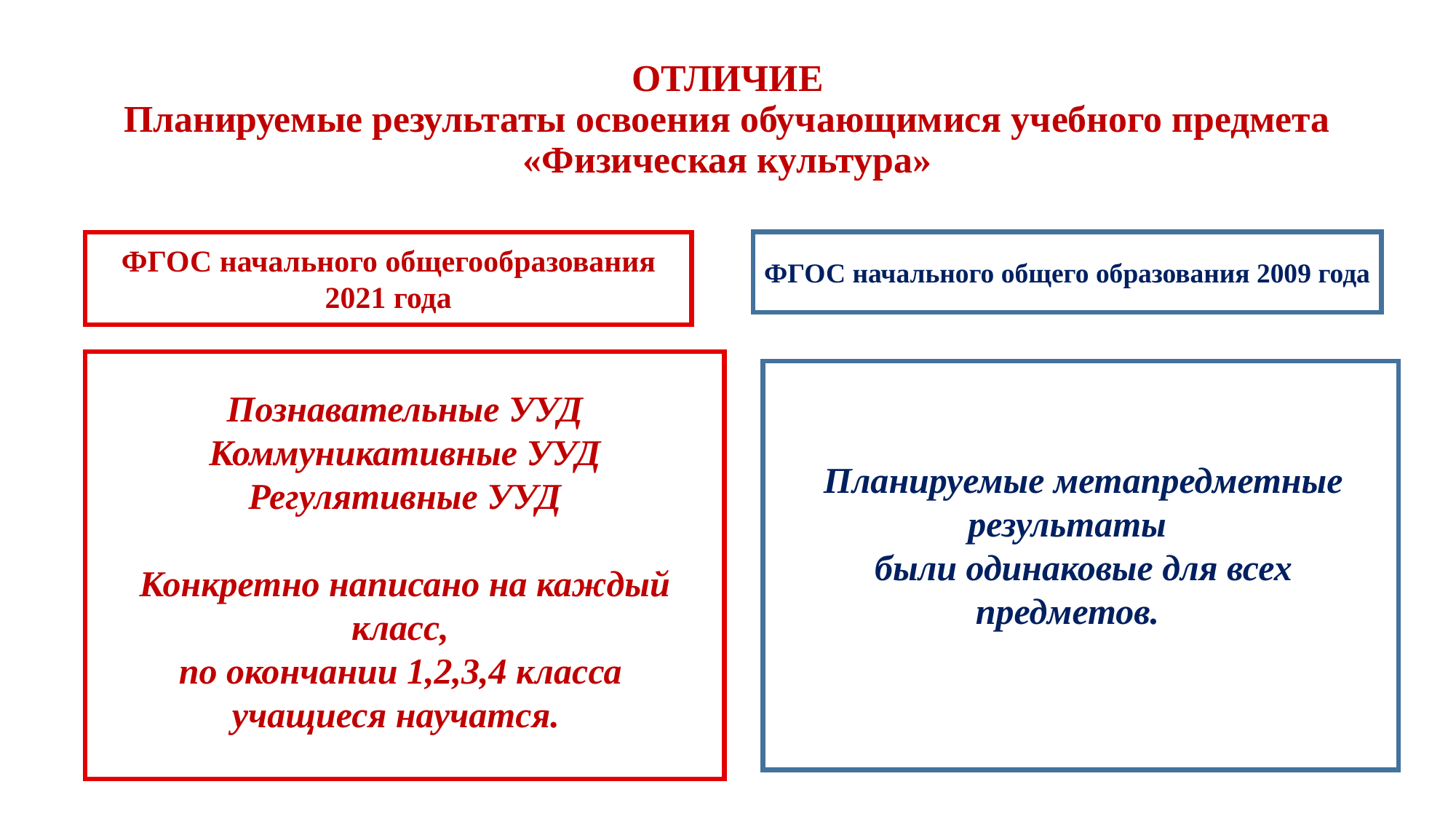

# ОТЛИЧИЕ Планируемые результаты освоения обучающимися учебного предмета «Физическая культура»
ФГОС начального общего образования 2009 года
ФГОС начального общегообразования 2021 года

Познавательные УУД
Коммуникативные УУД
Регулятивные УУД

Конкретно написано на каждый класс,
по окончании 1,2,3,4 класса
учащиеся научатся.

Планируемые метапредметные результаты
были одинаковые для всех предметов.